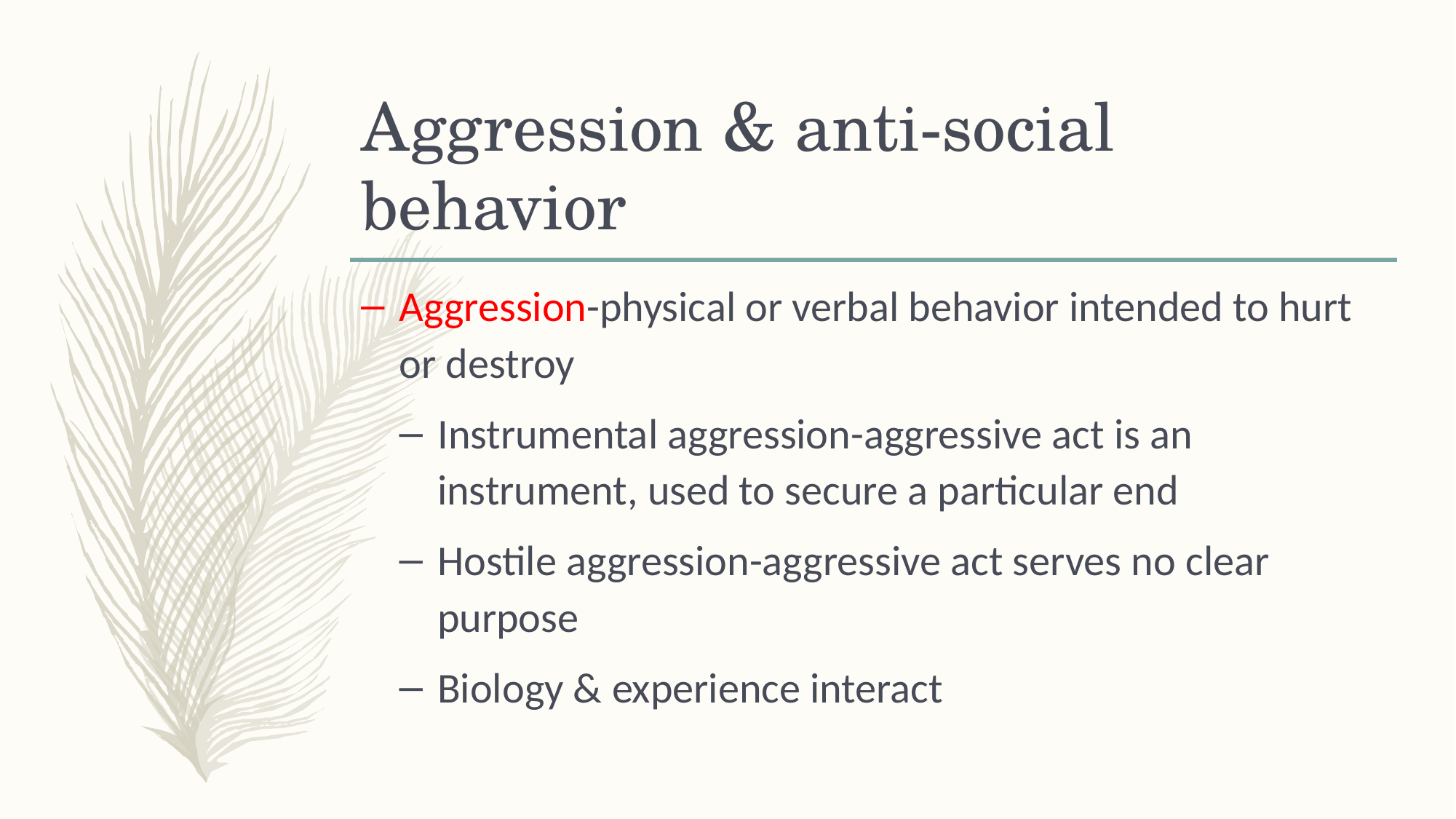

# Aggression & anti-social behavior
Aggression-physical or verbal behavior intended to hurt or destroy
Instrumental aggression-aggressive act is an instrument, used to secure a particular end
Hostile aggression-aggressive act serves no clear purpose
Biology & experience interact